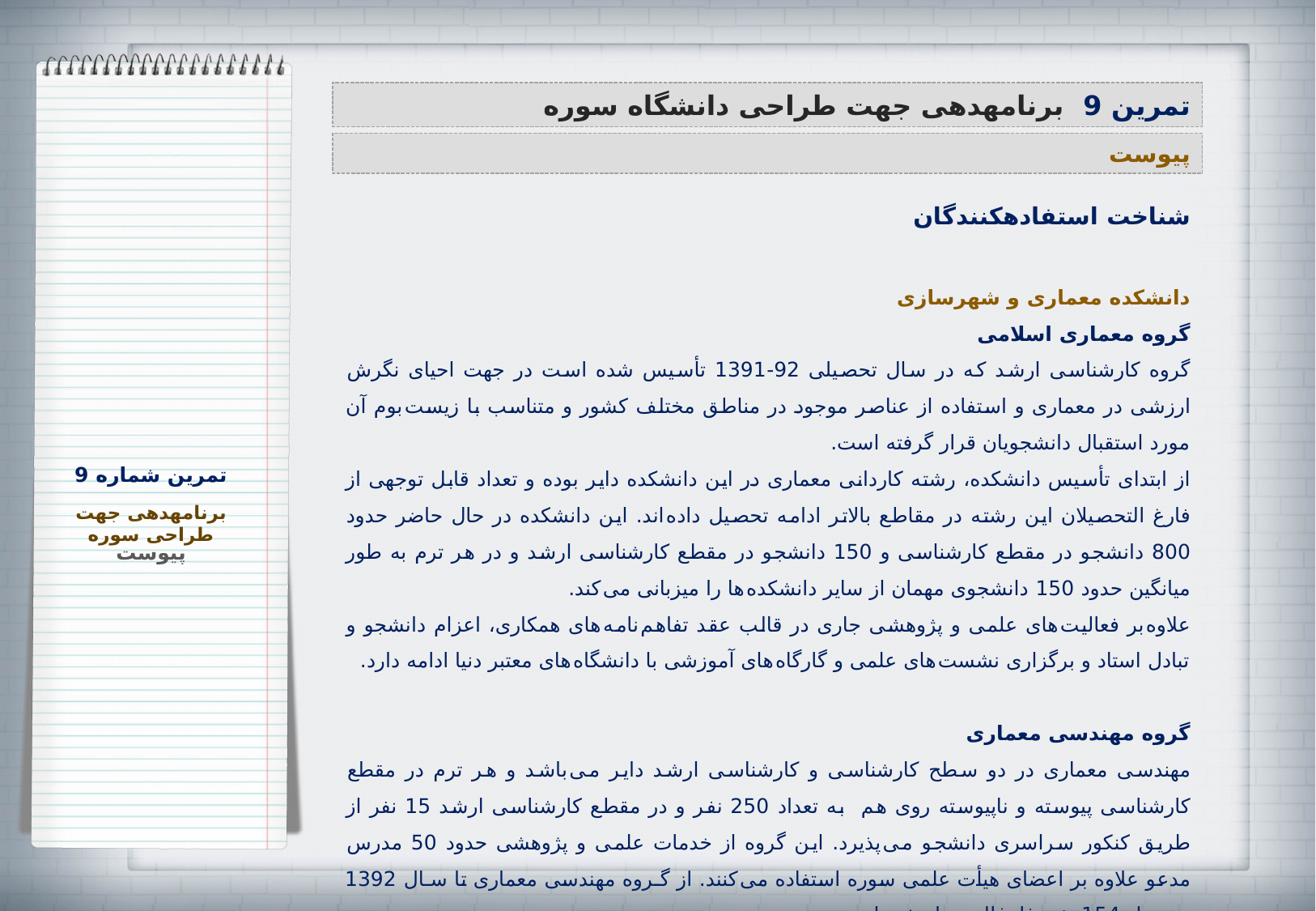

تمرین 9  برنامه‏دهی جهت طراحی دانشگاه سوره
پیوست
شناخت استفاده‏کنندگان

دانشکده معماری و شهرسازی
گروه معماری اسلامی
گروه کارشناسی ارشد که در سال تحصیلی 92-1391 تأسیس شده است در جهت احیای نگرش ارزشی در معماری و استفاده از عناصر موجود در مناطق مختلف کشور و متناسب با زیست بوم آن مورد استقبال دانشجویان قرار گرفته است.
از ابتدای تأسیس دانشکده، رشته کاردانی معماری در این دانشکده دایر بوده و تعداد قابل توجهی از فارغ التحصیلان این رشته در مقاطع بالاتر ادامه تحصیل داده اند. این دانشکده در حال حاضر حدود 800 دانشجو در مقطع کارشناسی و 150 دانشجو در مقطع کارشناسی ارشد و در هر ترم به طور میانگین حدود 150 دانشجوی مهمان از سایر دانشکده ها را میزبانی می کند.
علاوه بر فعالیت های علمی و پژوهشی جاری در قالب عقد تفاهم نامه های همکاری، اعزام دانشجو و تبادل استاد و برگزاری نشست های علمی و گارگاه های آموزشی با دانشگاه های معتبر دنیا ادامه دارد.

گروه مهندسی معماری
مهندسی معماری در دو سطح کارشناسی و کارشناسی ارشد دایر می باشد و هر ترم در مقطع کارشناسی پیوسته و ناپیوسته روی هم  به تعداد 250 نفر و در مقطع کارشناسی ارشد 15 نفر از طریق کنکور سراسری دانشجو می پذیرد. این گروه از خدمات علمی و پژوهشی حدود 50 مدرس مدعو علاوه بر اعضای هیأت علمی سوره استفاده می کنند. از گـروه مهندسی معماری تا سـال 1392 به تعداد 154 نفـر فارغ التحصیل شده اند.
تمرین شماره 9
برنامه‏دهی جهت طراحی سوره
پیوست